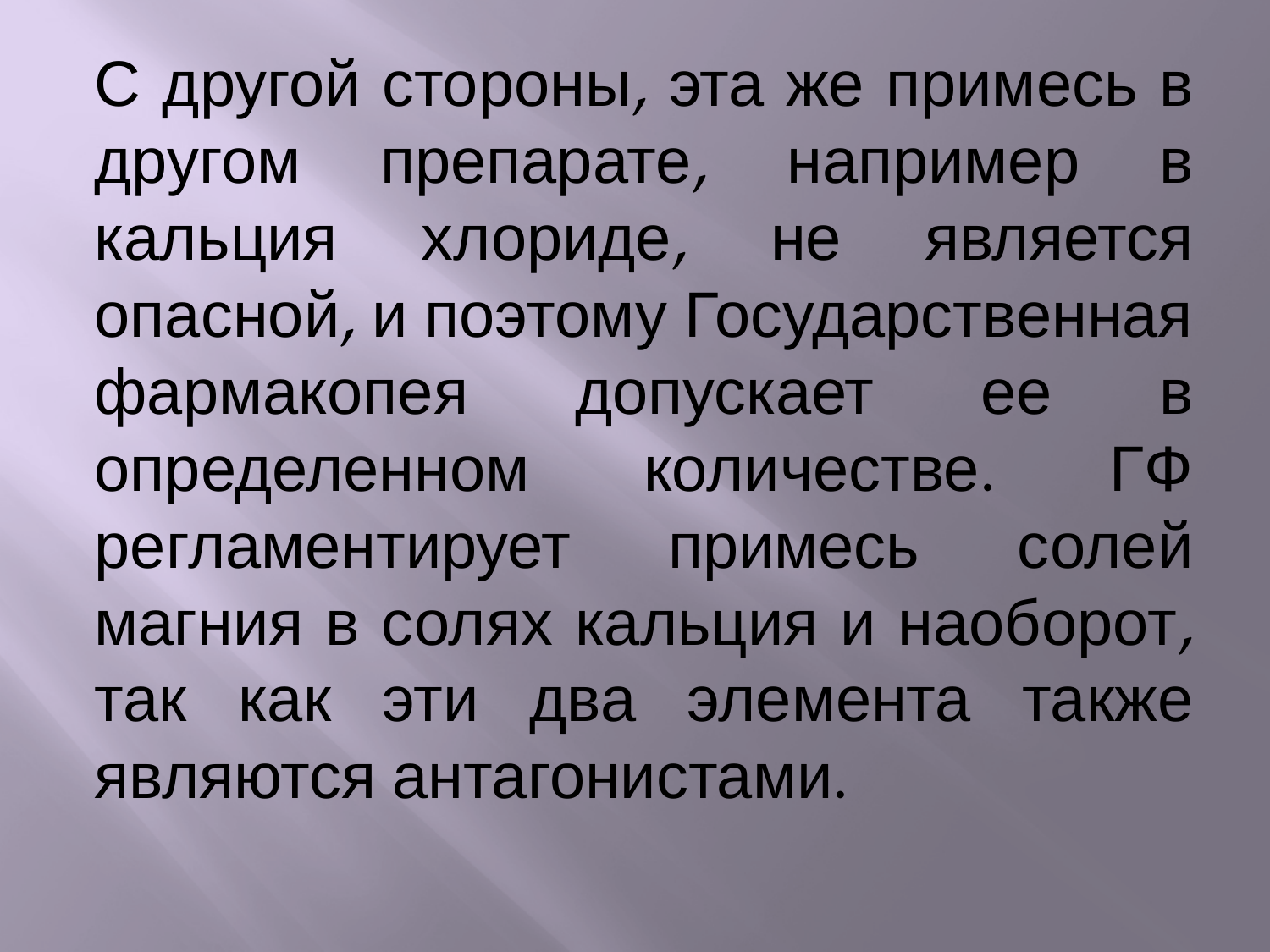

С другой стороны, эта же примесь в другом пре­парате, например в кальция хлориде, не является опасной, и поэтому Государственная фармакопея до­пускает ее в определенном количестве. ГФ регламен­тирует примесь солей магния в солях кальция и на­оборот, так как эти два элемента также являются антагонистами.

#